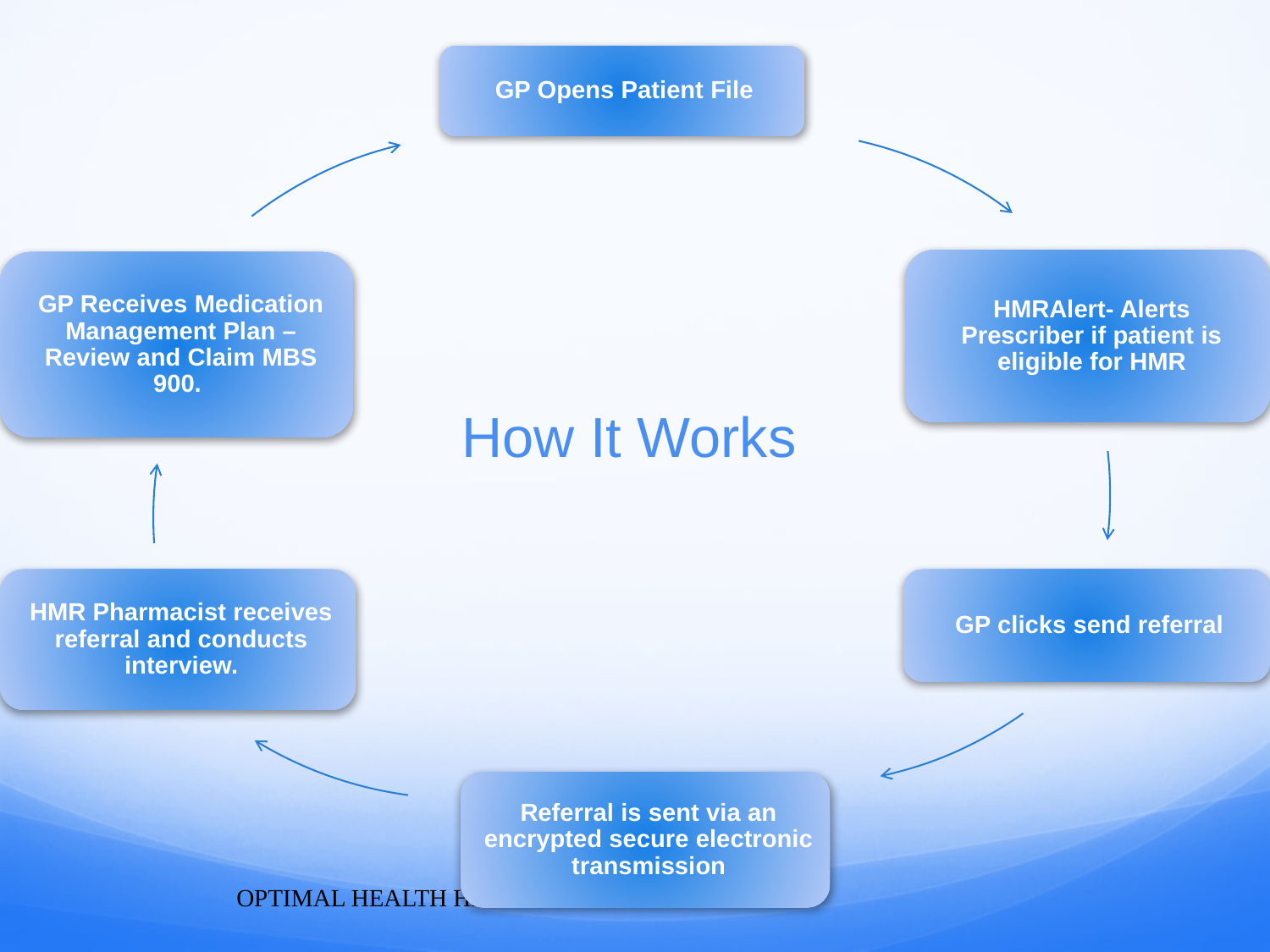

GP Opens Patient File
HMRAlert- Alerts Prescriber if patient is eligible for HMR
GP clicks send referral
Referral is sent via an encrypted secure electronic transmission
HMR Pharmacist receives referral and conducts interview.
GP Receives Medication Management Plan – Review and Claim MBS 900.
How It Works
OPTIMAL HEALTH HMR